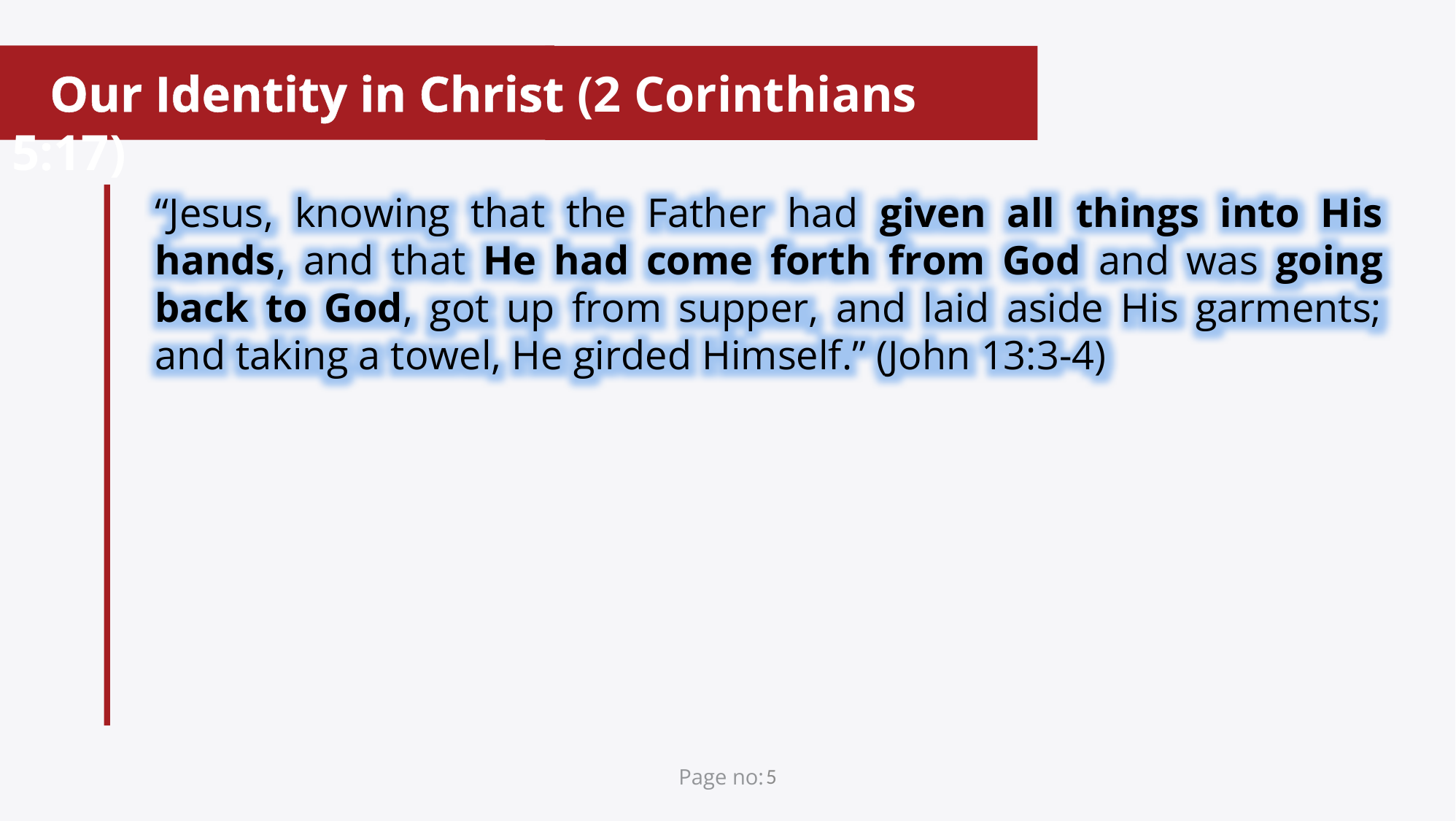

Our Identity in Christ (2 Corinthians 5:17)
“Jesus, knowing that the Father had given all things into His hands, and that He had come forth from God and was going back to God, got up from supper, and laid aside His garments; and taking a towel, He girded Himself.” (John 13:3-4)